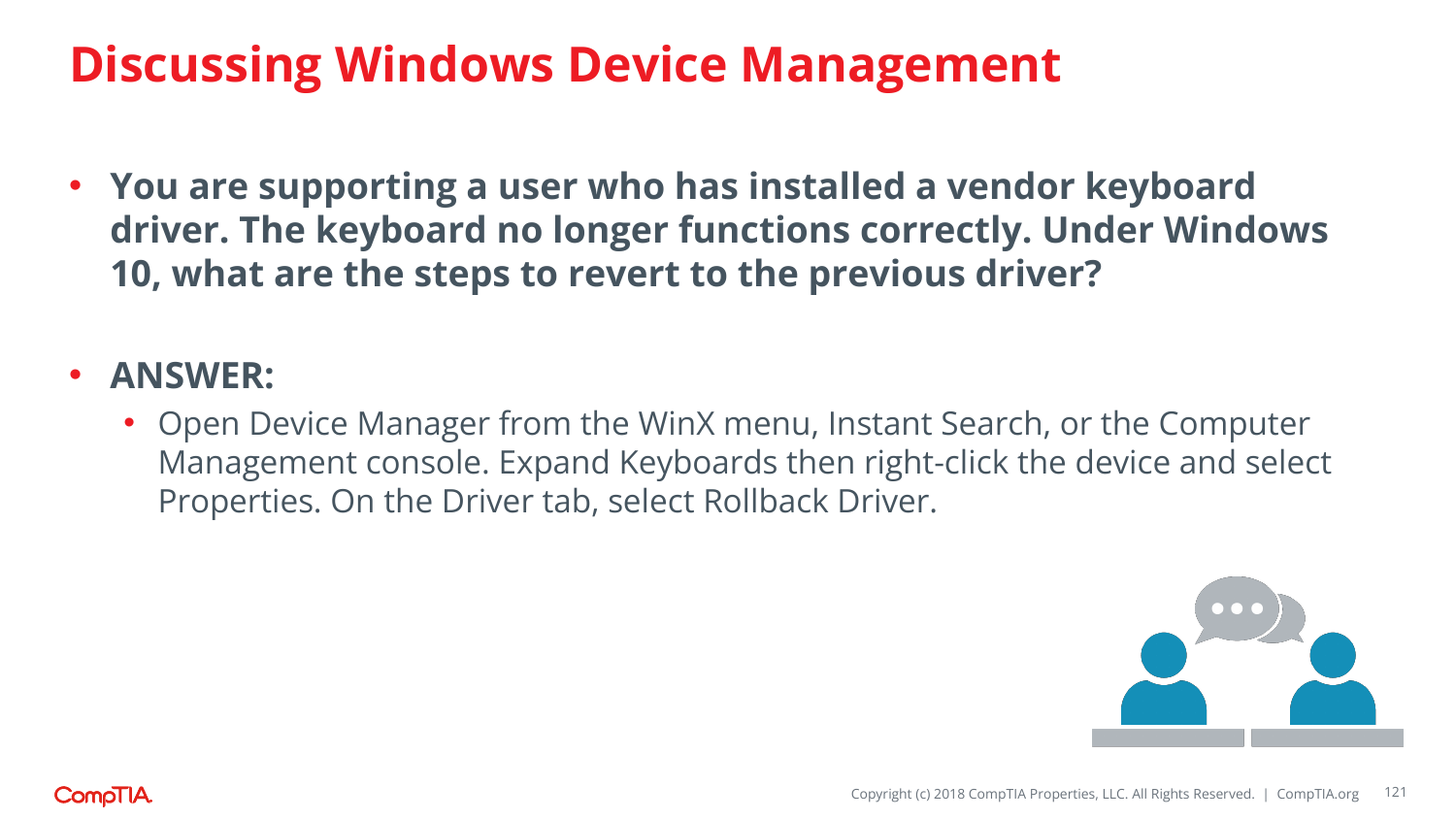

# Discussing Windows Device Management
You are supporting a user who has installed a vendor keyboard driver. The keyboard no longer functions correctly. Under Windows 10, what are the steps to revert to the previous driver?

ANSWER:
Open Device Manager from the WinX menu, Instant Search, or the Computer Management console. Expand Keyboards then right-click the device and select Properties. On the Driver tab, select Rollback Driver.
121